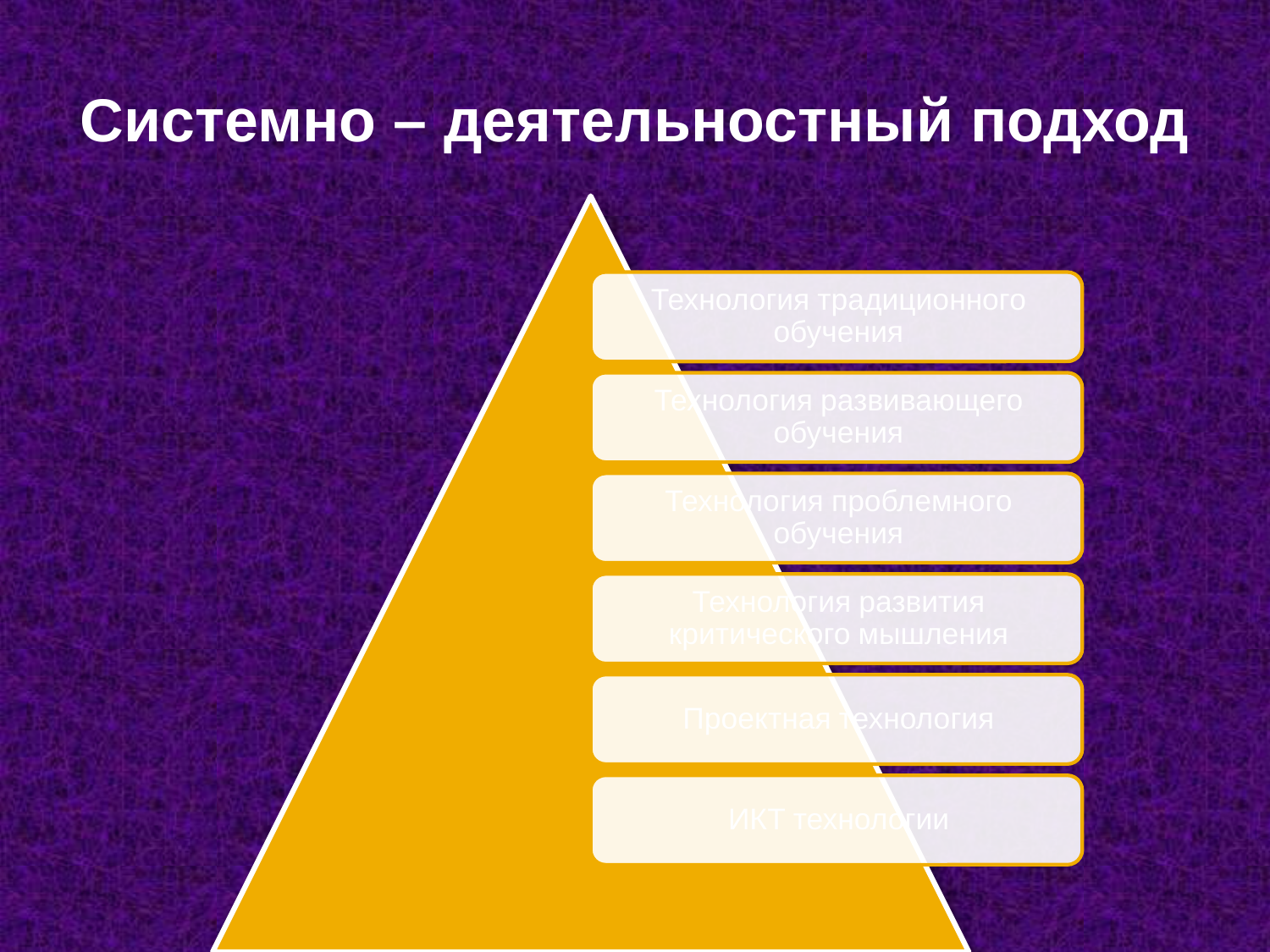

# Системно – деятельностный подход
Технология традиционного обучения
Технология развивающего обучения
Технология проблемного обучения
Технология развития критического мышления
Проектная технология
ИКТ технологии